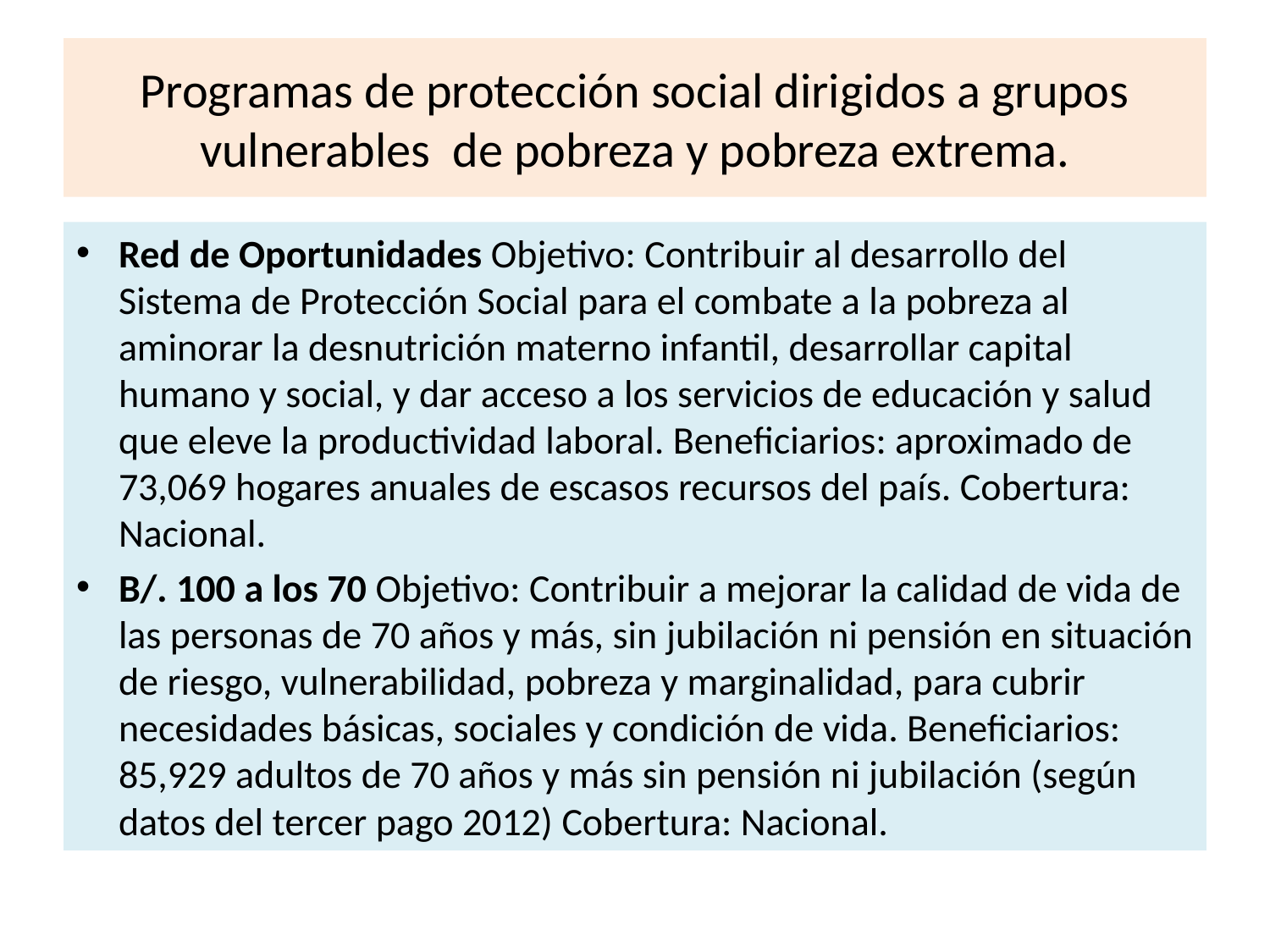

# Programas de protección social dirigidos a grupos vulnerables  de pobreza y pobreza extrema.
Red de Oportunidades Objetivo: Contribuir al desarrollo del Sistema de Protección Social para el combate a la pobreza al aminorar la desnutrición materno infantil, desarrollar capital humano y social, y dar acceso a los servicios de educación y salud que eleve la productividad laboral. Beneficiarios: aproximado de 73,069 hogares anuales de escasos recursos del país. Cobertura: Nacional.
B/. 100 a los 70 Objetivo: Contribuir a mejorar la calidad de vida de las personas de 70 años y más, sin jubilación ni pensión en situación de riesgo, vulnerabilidad, pobreza y marginalidad, para cubrir necesidades básicas, sociales y condición de vida. Beneficiarios: 85,929 adultos de 70 años y más sin pensión ni jubilación (según datos del tercer pago 2012) Cobertura: Nacional.